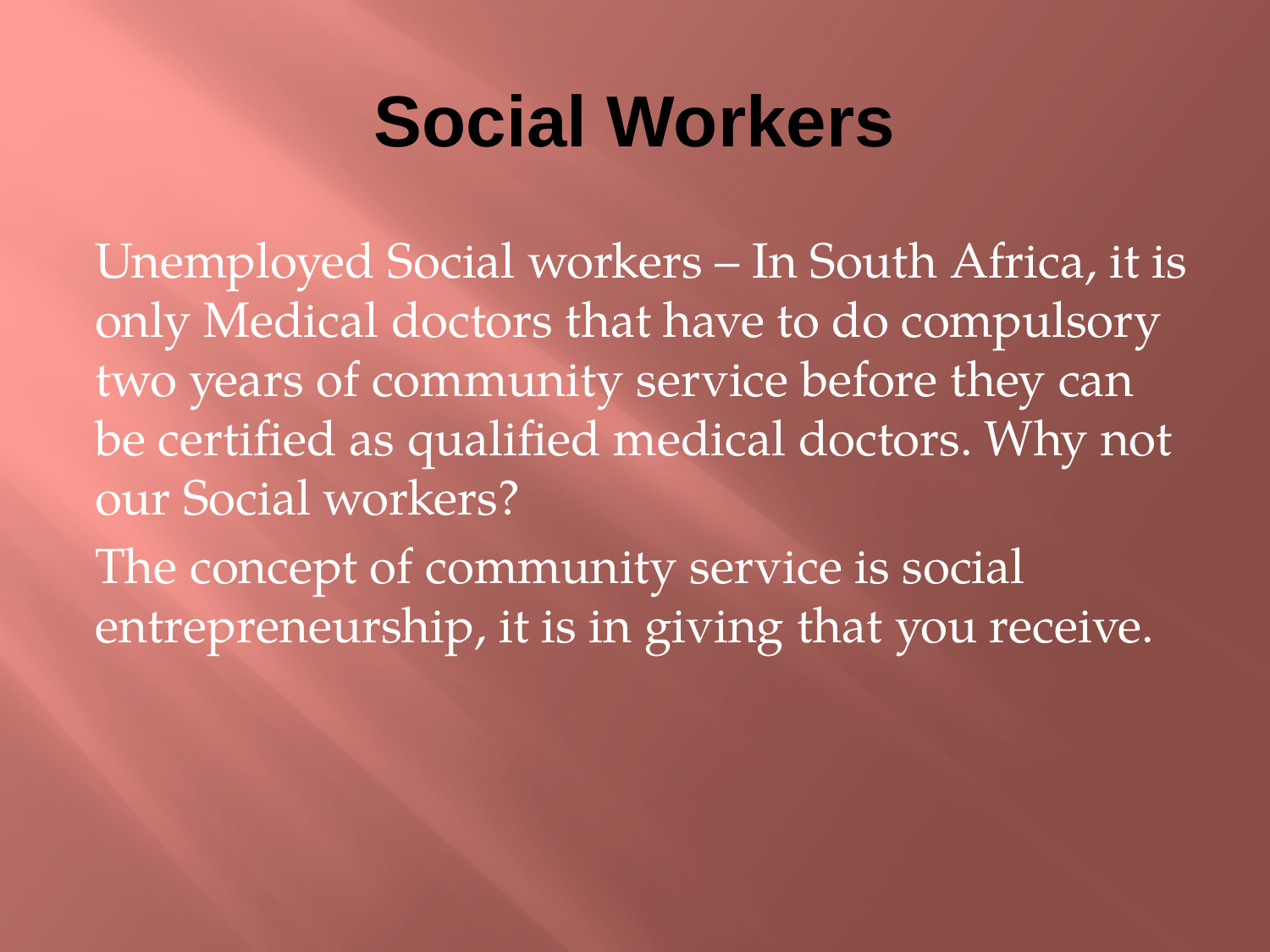

# Social Workers
Unemployed Social workers – In South Africa, it is only Medical doctors that have to do compulsory two years of community service before they can be certified as qualified medical doctors. Why not our Social workers?
The concept of community service is social entrepreneurship, it is in giving that you receive.